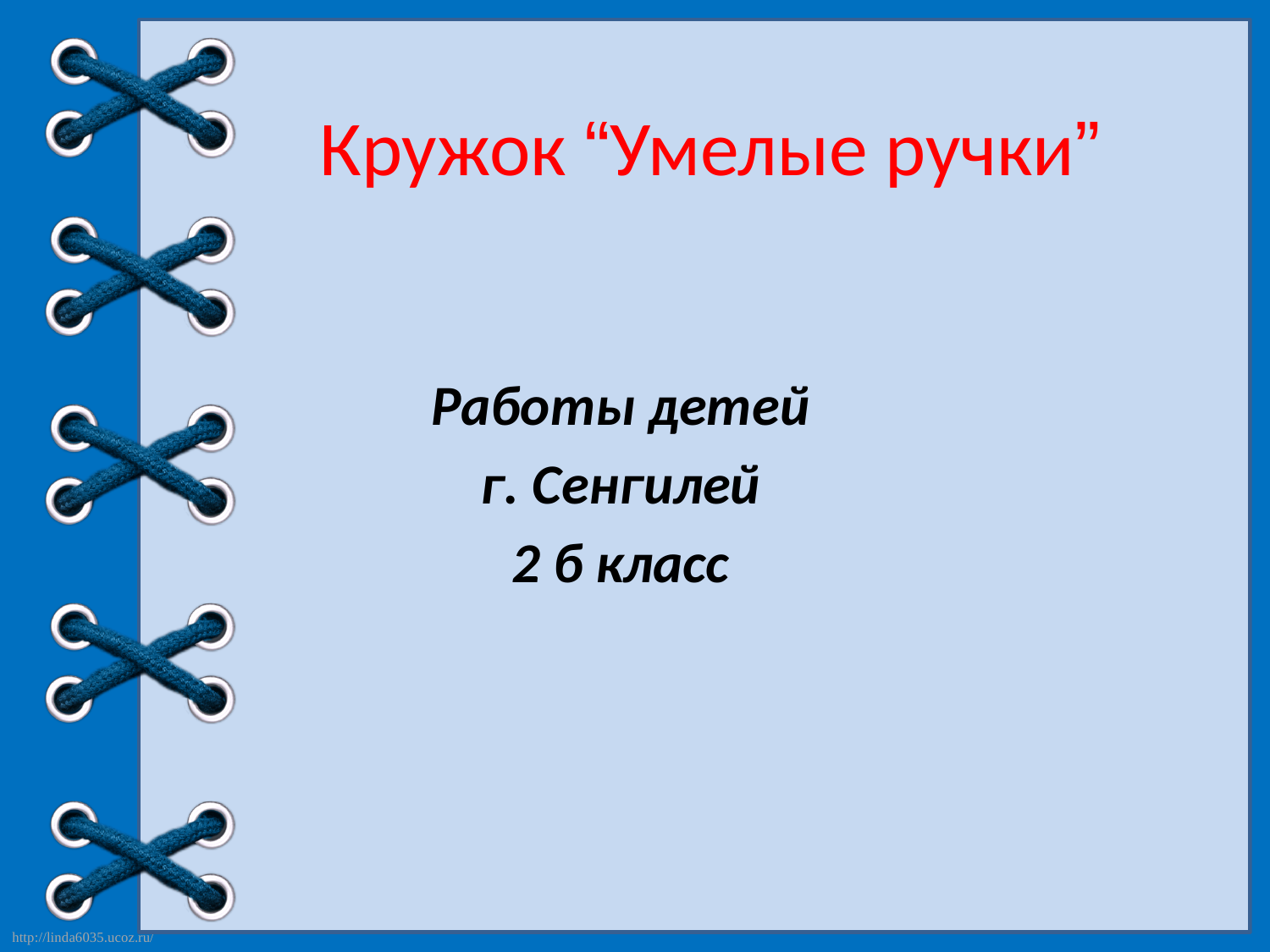

# Кружок “Умелые ручки”

Работы детей
г. Сенгилей
2 б класс